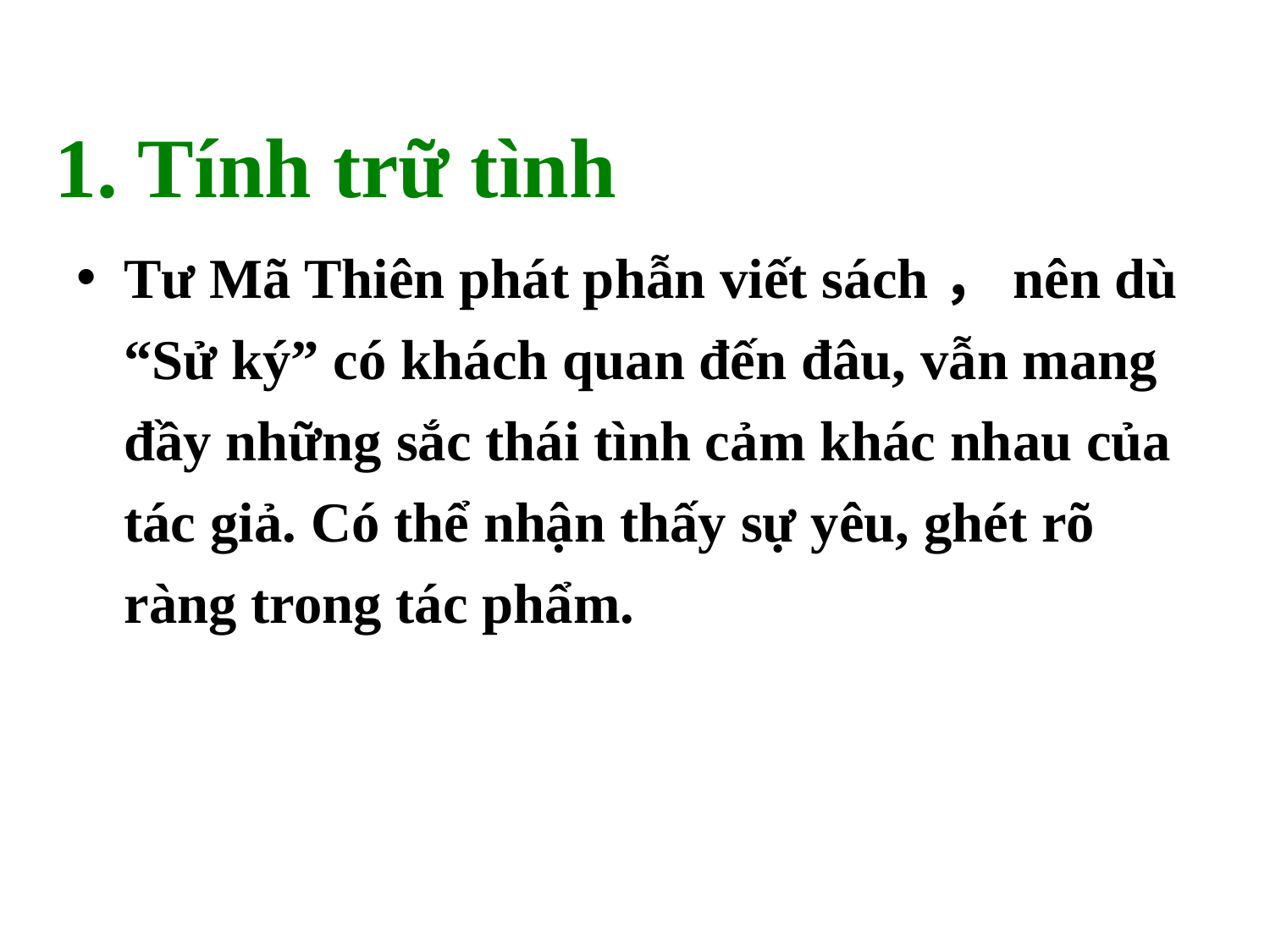

# 1. Tính trữ tình
Tư Mã Thiên phát phẫn viết sách，nên dù “Sử ký” có khách quan đến đâu, vẫn mang đầy những sắc thái tình cảm khác nhau của tác giả. Có thể nhận thấy sự yêu, ghét rõ ràng trong tác phẩm.